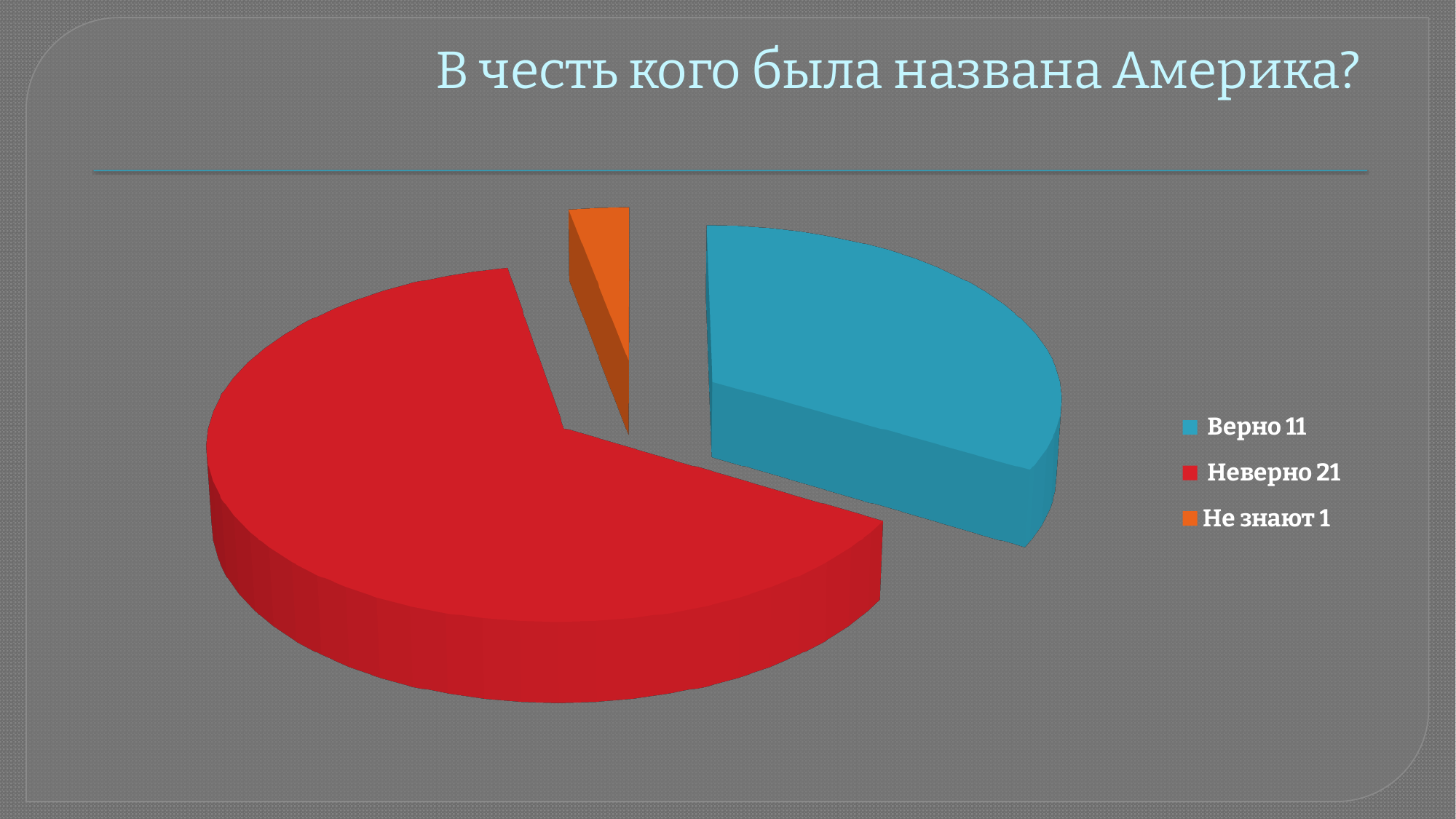

# В честь кого была названа Америка?

[unsupported chart]